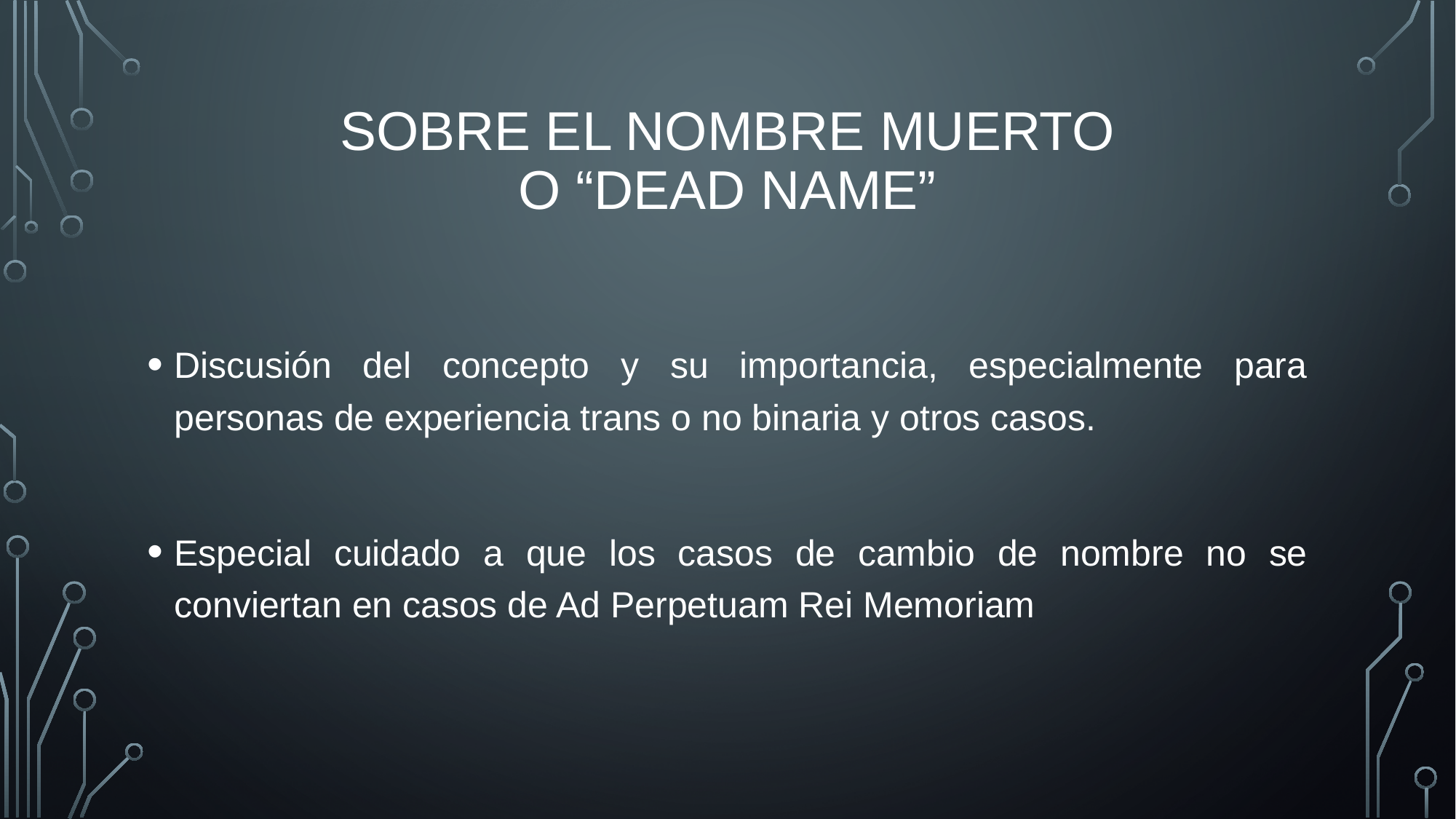

# SOBRE EL NOMBRE MUERTO O “DEAD NAME”

Discusión del concepto y su importancia, especialmente para personas de experiencia trans o no binaria y otros casos.

Especial cuidado a que los casos de cambio de nombre no se conviertan en casos de Ad Perpetuam Rei Memoriam